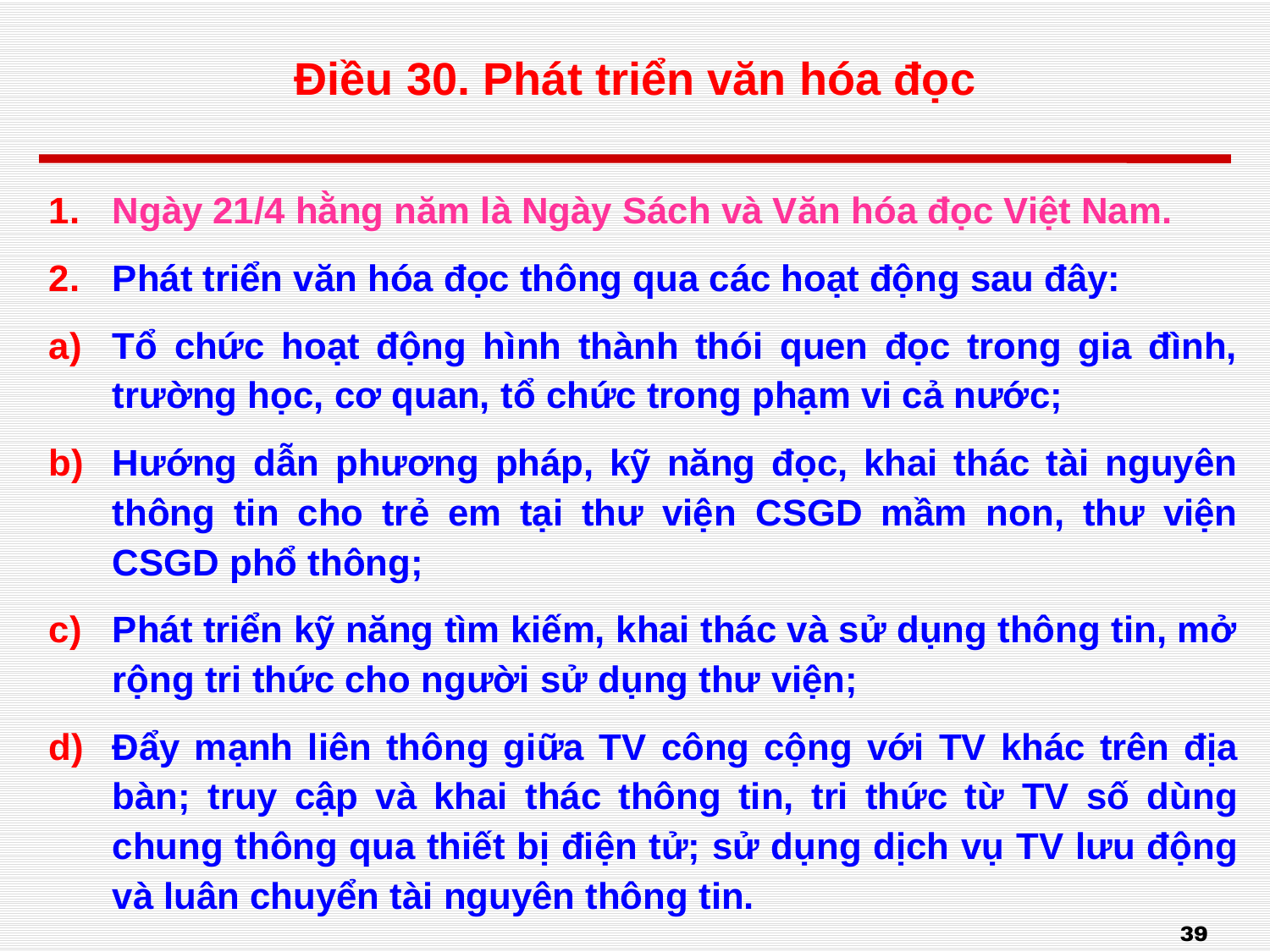

# Điều 30. Phát triển văn hóa đọc
Ngày 21/4 hằng năm là Ngày Sách và Văn hóa đọc Việt Nam.
Phát triển văn hóa đọc thông qua các hoạt động sau đây:
Tổ chức hoạt động hình thành thói quen đọc trong gia đình, trường học, cơ quan, tổ chức trong phạm vi cả nước;
Hướng dẫn phương pháp, kỹ năng đọc, khai thác tài nguyên thông tin cho trẻ em tại thư viện CSGD mầm non, thư viện CSGD phổ thông;
Phát triển kỹ năng tìm kiếm, khai thác và sử dụng thông tin, mở rộng tri thức cho người sử dụng thư viện;
Đẩy mạnh liên thông giữa TV công cộng với TV khác trên địa bàn; truy cập và khai thác thông tin, tri thức từ TV số dùng chung thông qua thiết bị điện tử; sử dụng dịch vụ TV lưu động và luân chuyển tài nguyên thông tin.